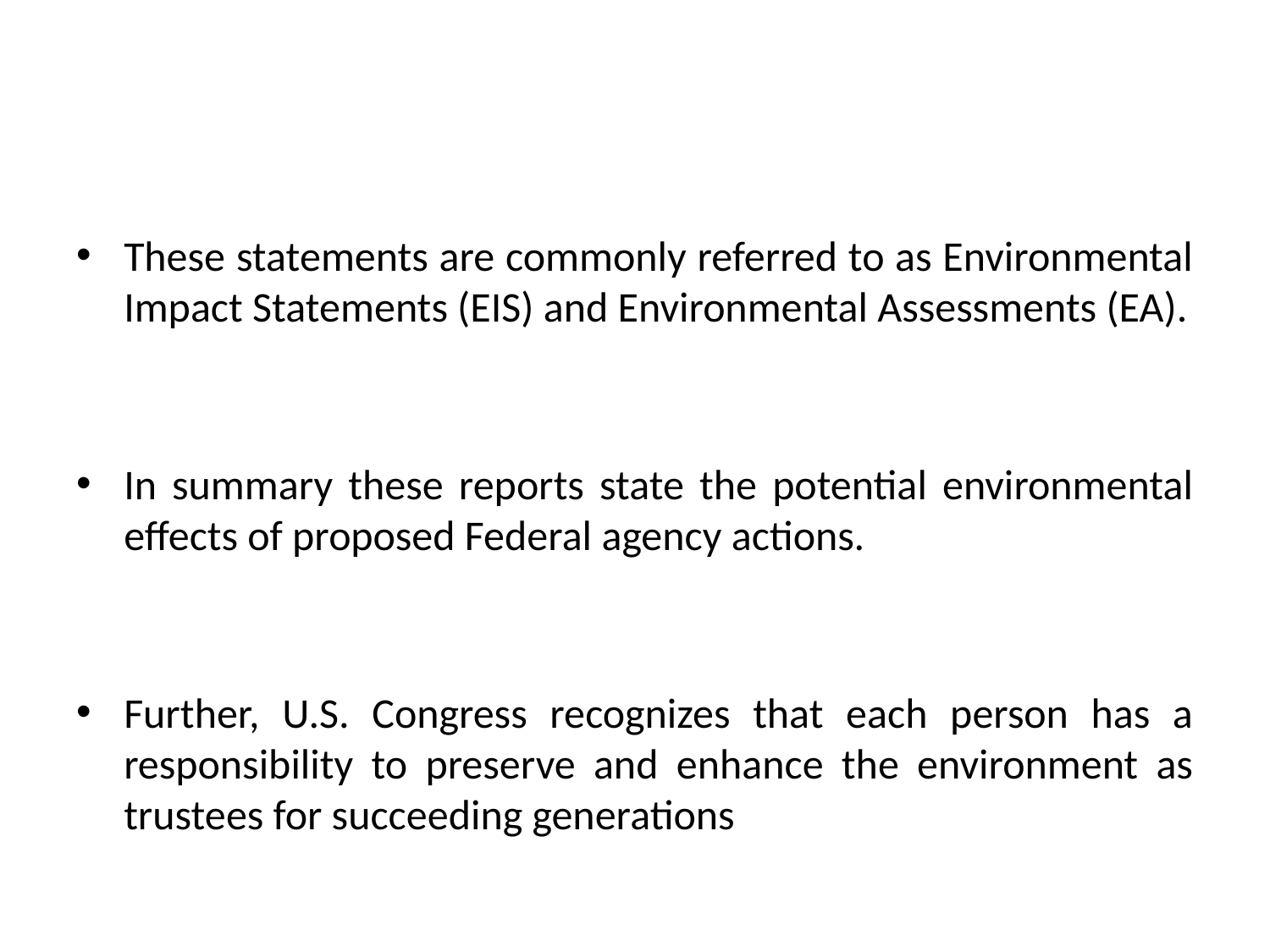

#
These statements are commonly referred to as Environmental Impact Statements (EIS) and Environmental Assessments (EA).

In summary these reports state the potential environmental effects of proposed Federal agency actions.

Further, U.S. Congress recognizes that each person has a responsibility to preserve and enhance the environment as trustees for succeeding generations